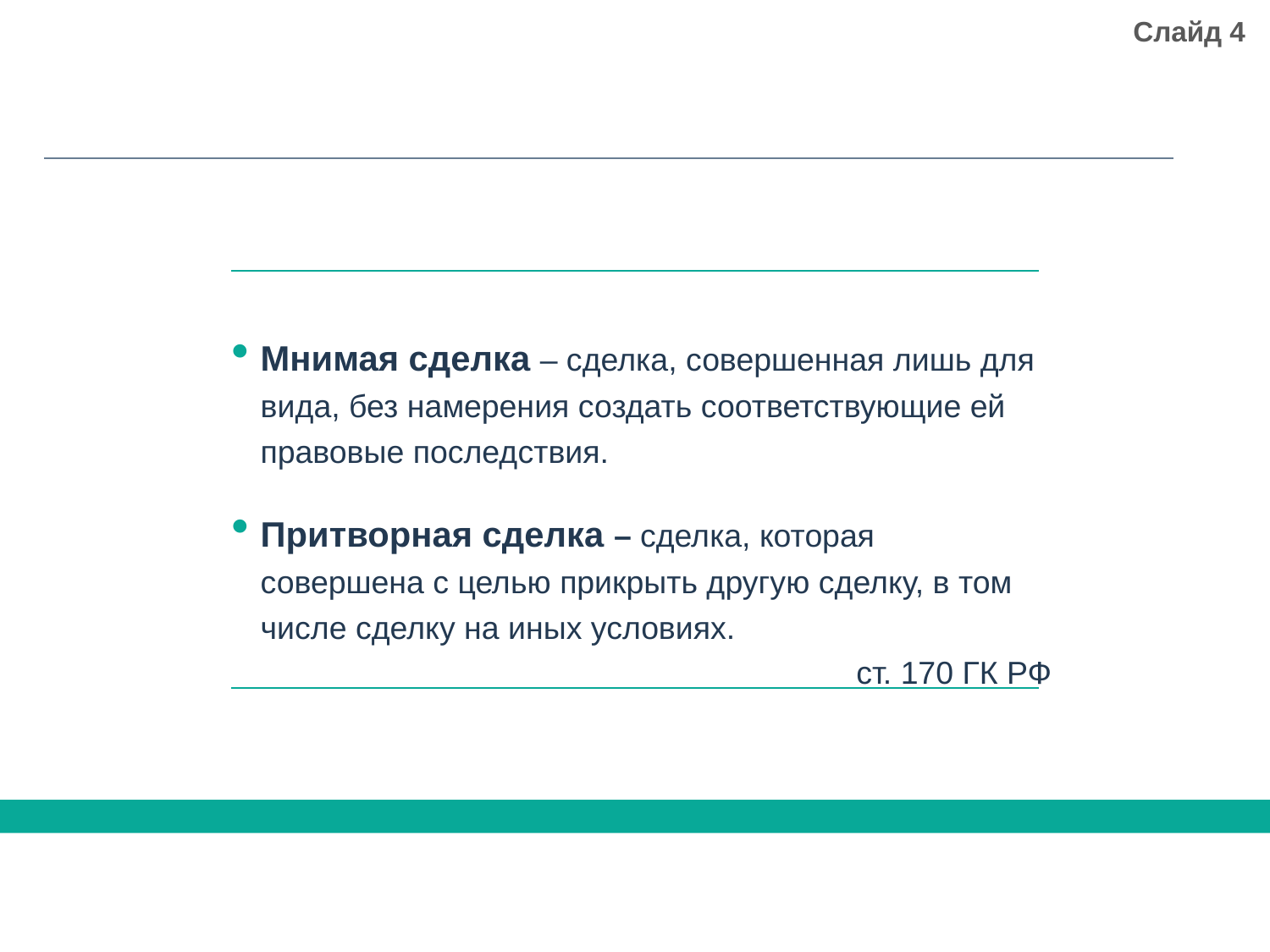

Слайд 4

Мнимая сделка – сделка, совершенная лишь для вида, без намерения создать соответствующие ей правовые последствия.
Притворная сделка – сделка, которая совершена с целью прикрыть другую сделку, в том числе сделку на иных условиях.
ст. 170 ГК РФ